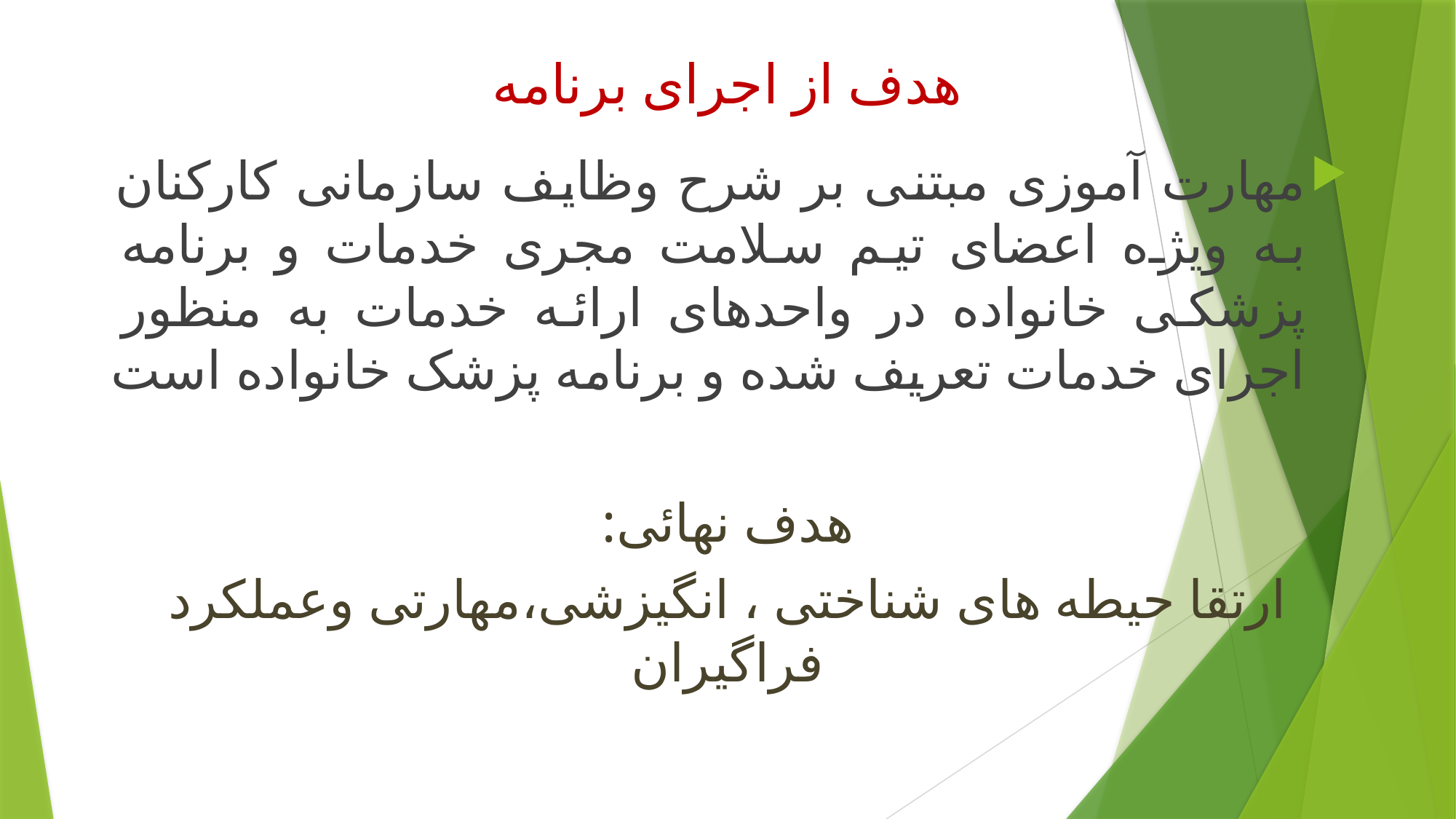

# هدف از اجرای برنامه
مهارت آموزی مبتنی بر شرح وظایف سازمانی کارکنان به ویژه اعضای تیم سلامت مجری خدمات و برنامه پزشکی خانواده در واحدهای ارائه خدمات به منظور اجرای خدمات تعریف شده و برنامه پزشک خانواده است

هدف نهائی:
ارتقا حیطه های شناختی ، انگیزشی،مهارتی وعملکرد فراگیران